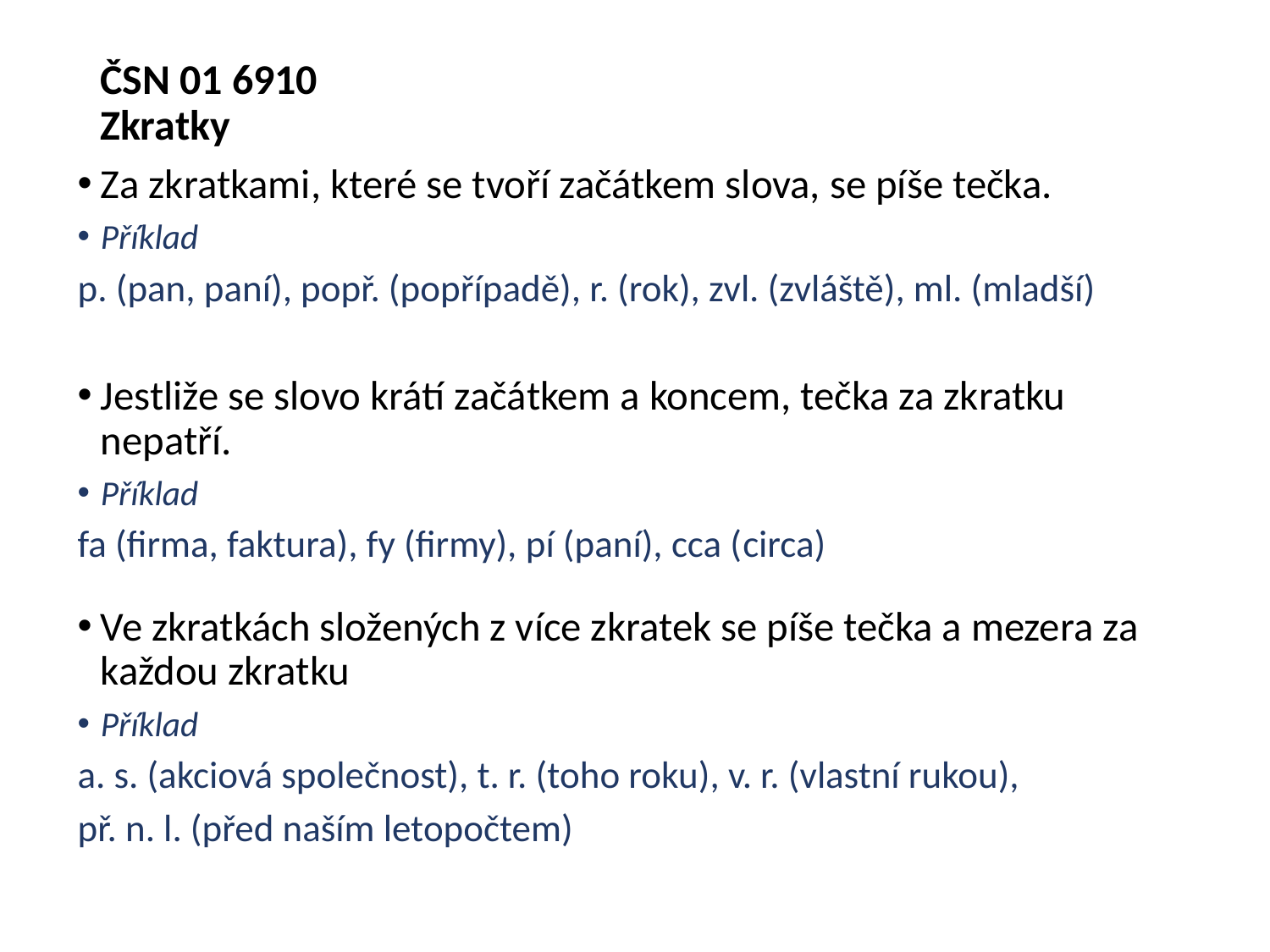

# ČSN 01 6910 Zkratky
Za zkratkami, které se tvoří začátkem slova, se píše tečka.
Příklad
p. (pan, paní), popř. (popřípadě), r. (rok), zvl. (zvláště), ml. (mladší)

Jestliže se slovo krátí začátkem a koncem, tečka za zkratku nepatří.
Příklad
fa (firma, faktura), fy (firmy), pí (paní), cca (circa)

Ve zkratkách složených z více zkratek se píše tečka a mezera za každou zkratku
Příklad
a. s. (akciová společnost), t. r. (toho roku), v. r. (vlastní rukou),
př. n. l. (před naším letopočtem)